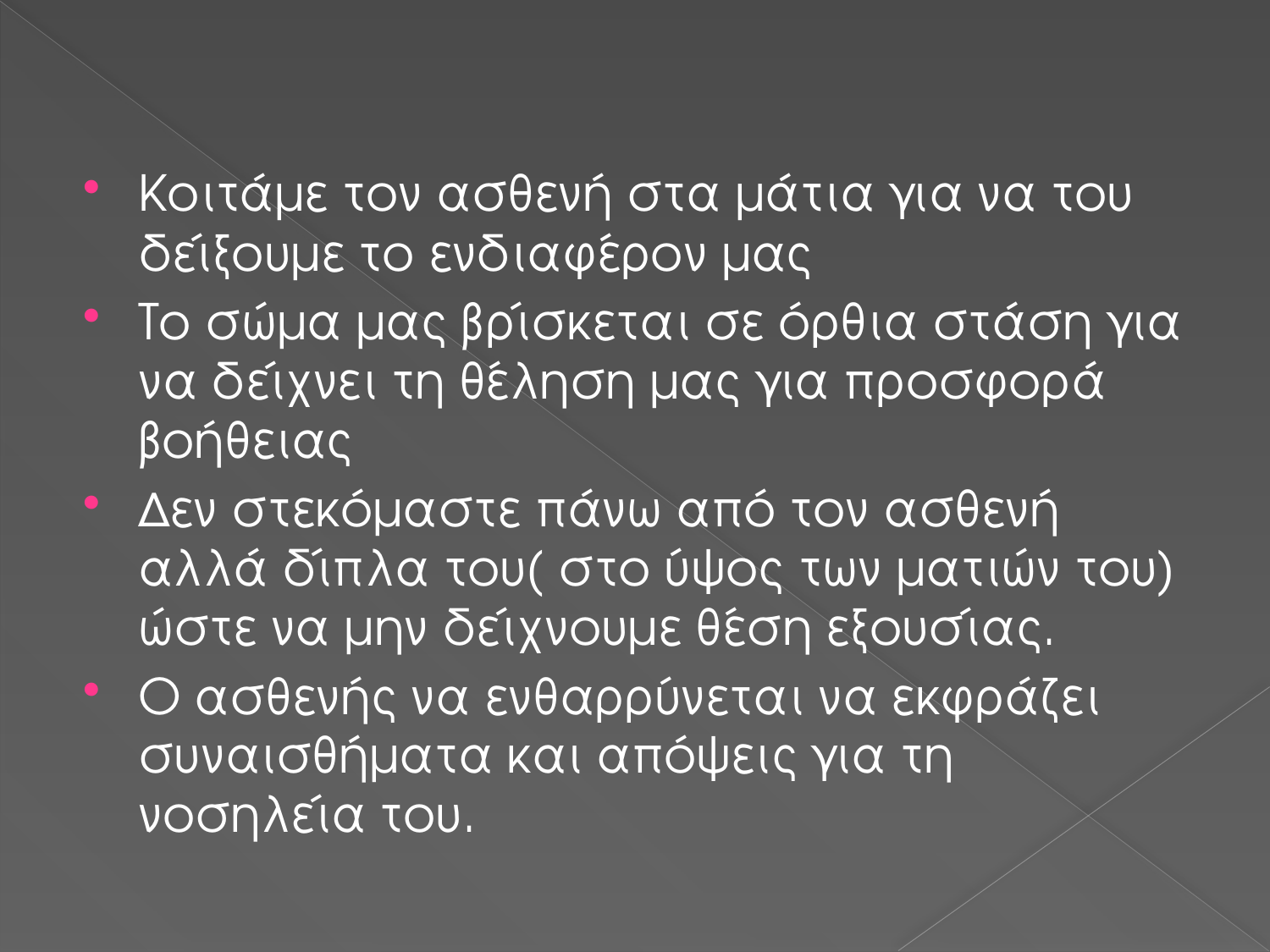

Κοιτάμε τον ασθενή στα μάτια για να του δείξουμε το ενδιαφέρον μας
Το σώμα μας βρίσκεται σε όρθια στάση για να δείχνει τη θέληση μας για προσφορά βοήθειας
Δεν στεκόμαστε πάνω από τον ασθενή αλλά δίπλα του( στο ύψος των ματιών του) ώστε να μην δείχνουμε θέση εξουσίας.
Ο ασθενής να ενθαρρύνεται να εκφράζει συναισθήματα και απόψεις για τη νοσηλεία του.